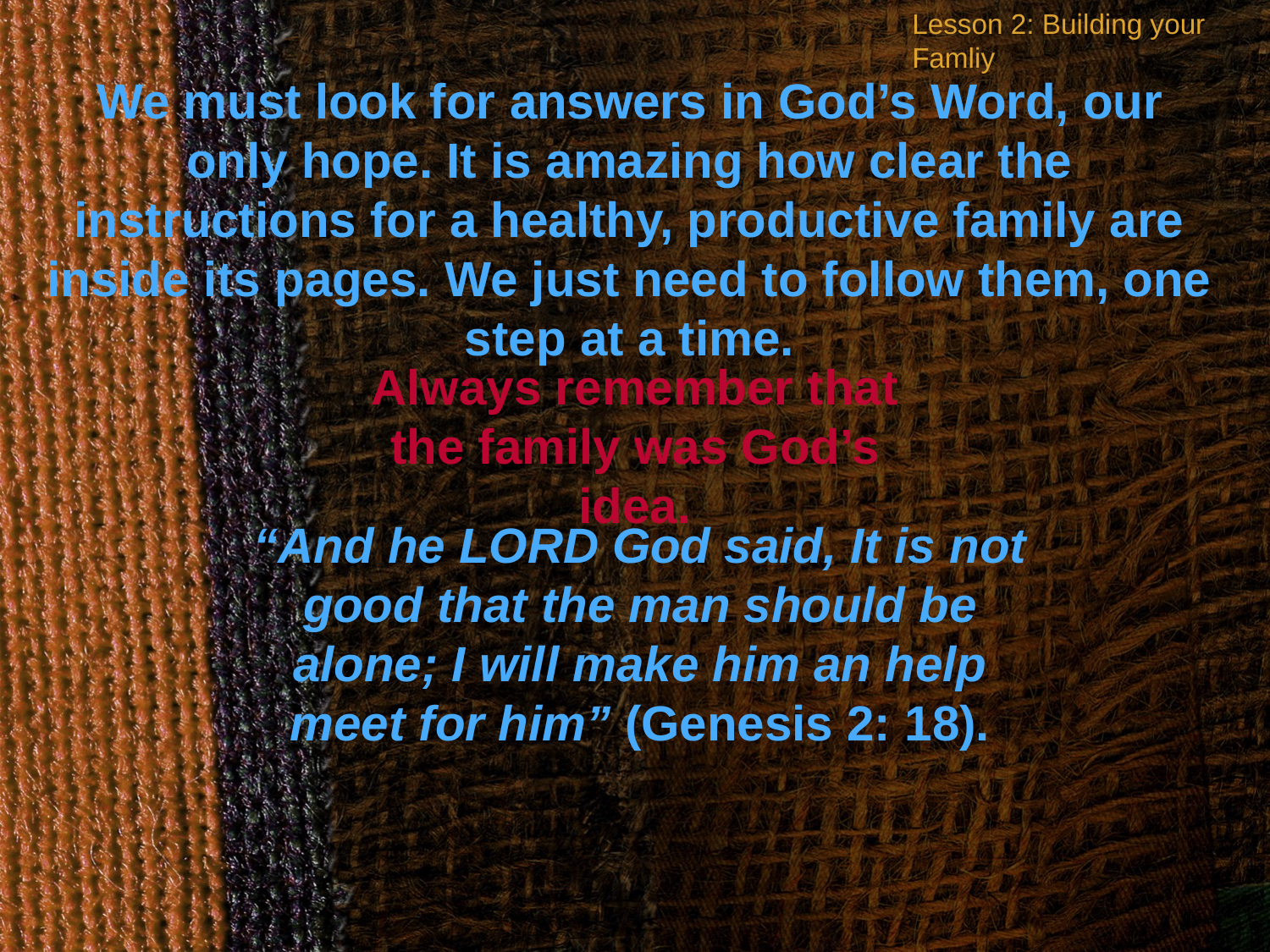

Lesson 2: Building your Famliy
We must look for answers in God’s Word, our only hope. It is amazing how clear the instructions for a healthy, productive family are inside its pages. We just need to follow them, one step at a time.
Always remember that the family was God’s idea.
“And he LORD God said, It is not good that the man should be alone; I will make him an help meet for him” (Genesis 2: 18).